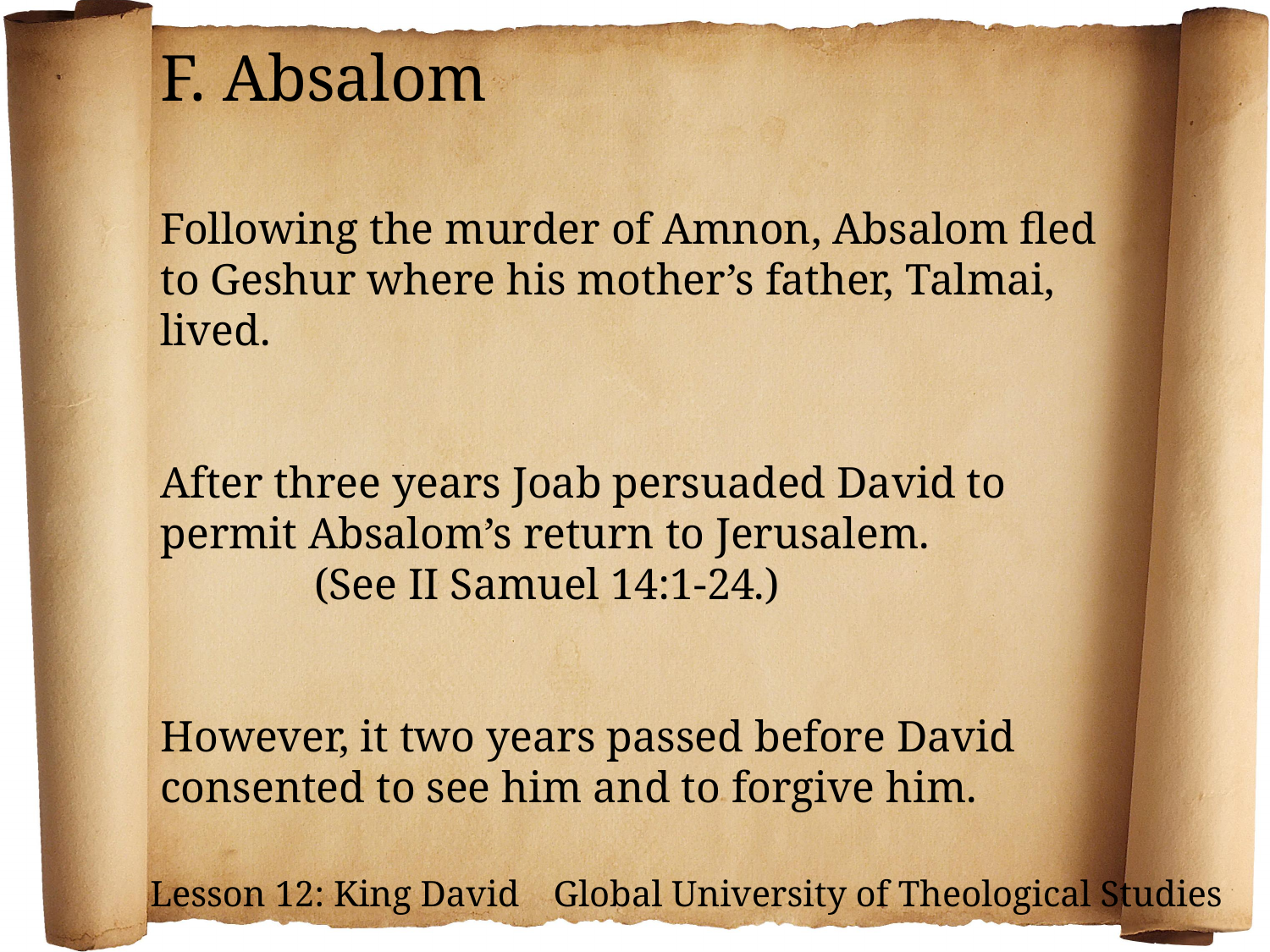

F. Absalom
Following the murder of Amnon, Absalom fled to Geshur where his mother’s father, Talmai, lived.

After three years Joab persuaded David to permit Absalom’s return to Jerusalem.                                  (See II Samuel 14:1-24.)

However, it two years passed before David consented to see him and to forgive him.
Lesson 12: King David    Global University of Theological Studies